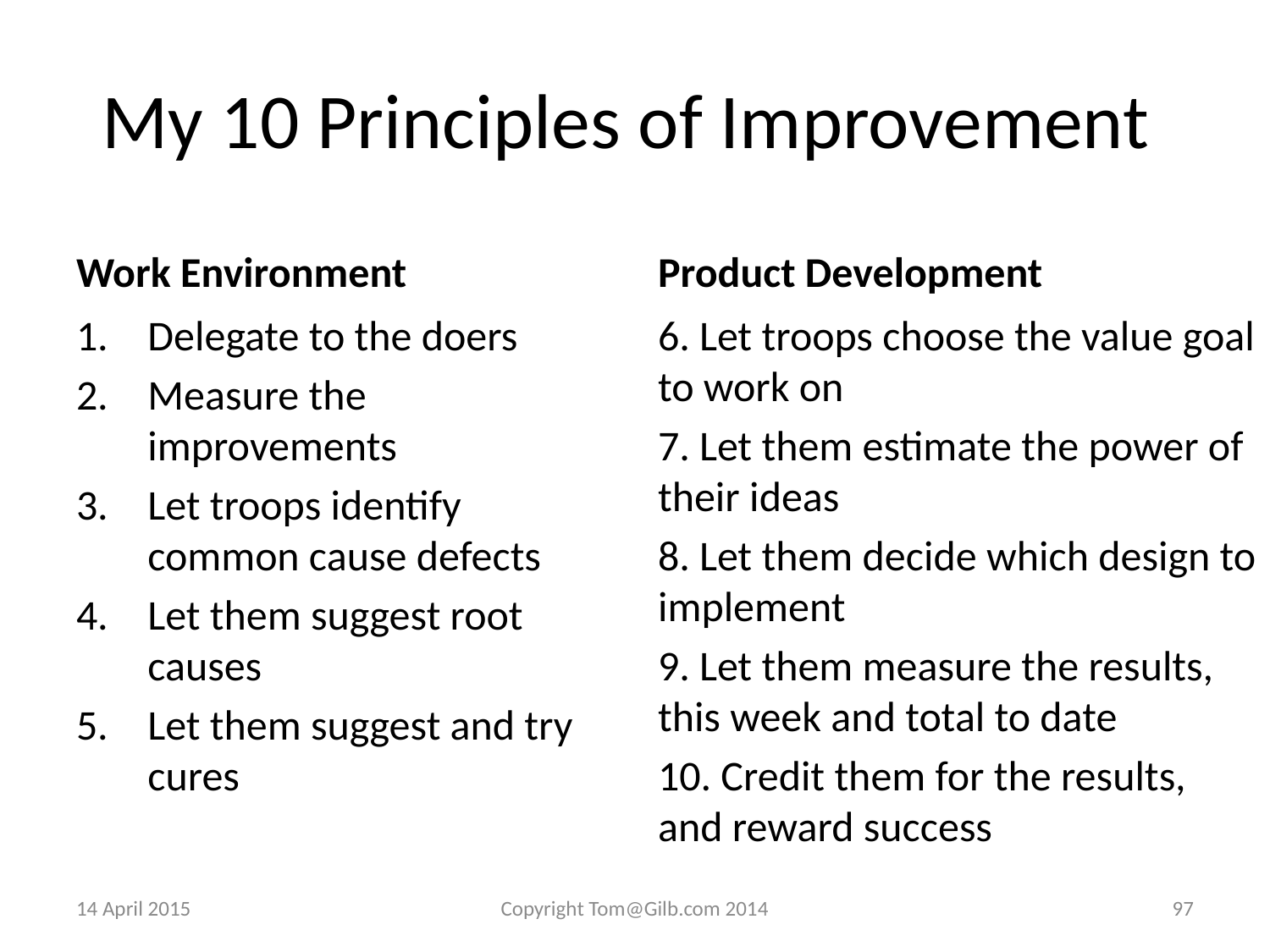

# My 10 Principles of Improvement
Work Environment
Product Development
Delegate to the doers
Measure the improvements
Let troops identify common cause defects
Let them suggest root causes
Let them suggest and try cures
6. Let troops choose the value goal to work on
7. Let them estimate the power of their ideas
8. Let them decide which design to implement
9. Let them measure the results, this week and total to date
10. Credit them for the results, and reward success

14 April 2015
Copyright Tom@Gilb.com 2014
97